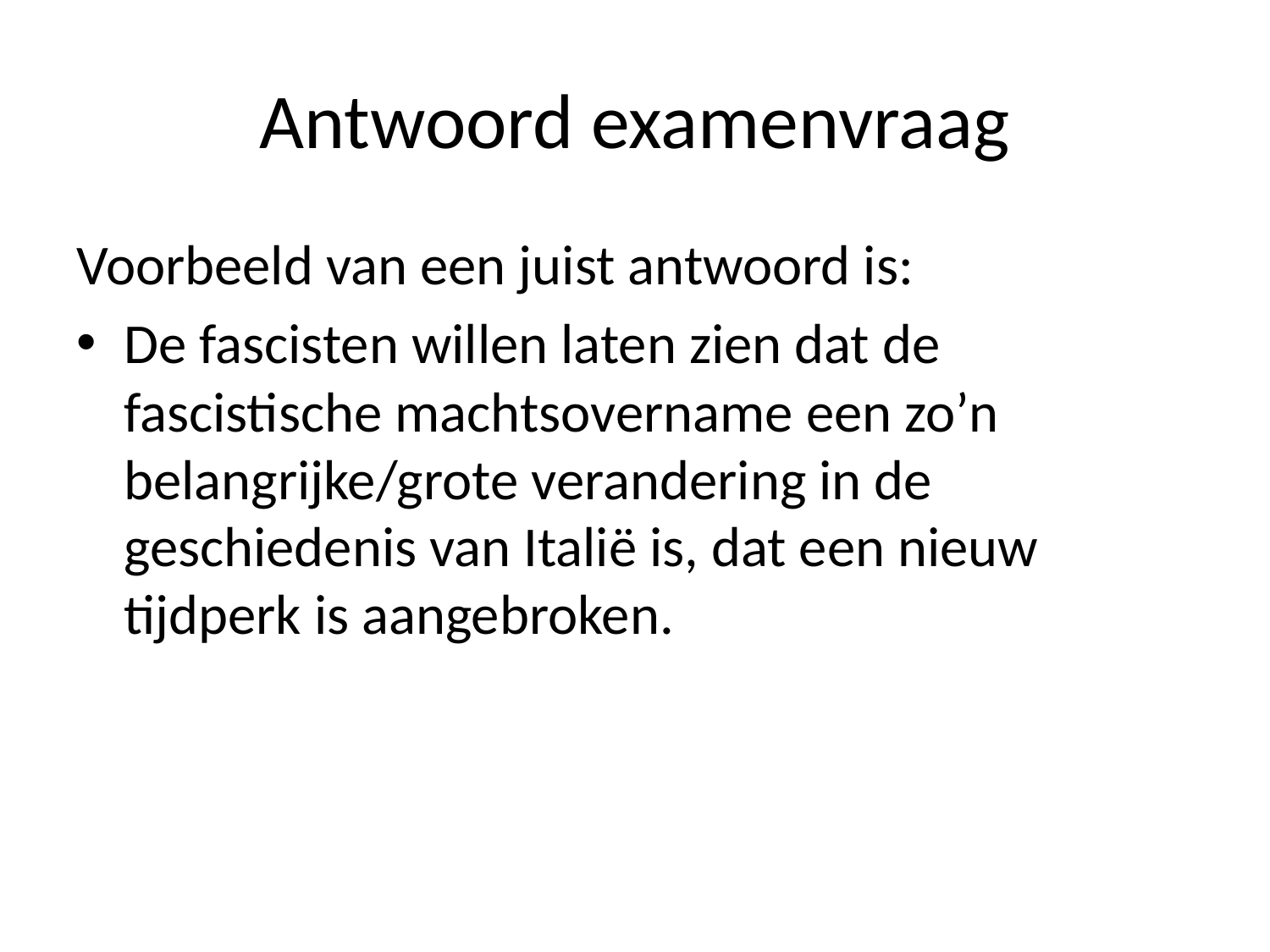

# Antwoord examenvraag
Voorbeeld van een juist antwoord is:
De fascisten willen laten zien dat de fascistische machtsovername een zo’n belangrijke/grote verandering in de geschiedenis van Italië is, dat een nieuw tijdperk is aangebroken.